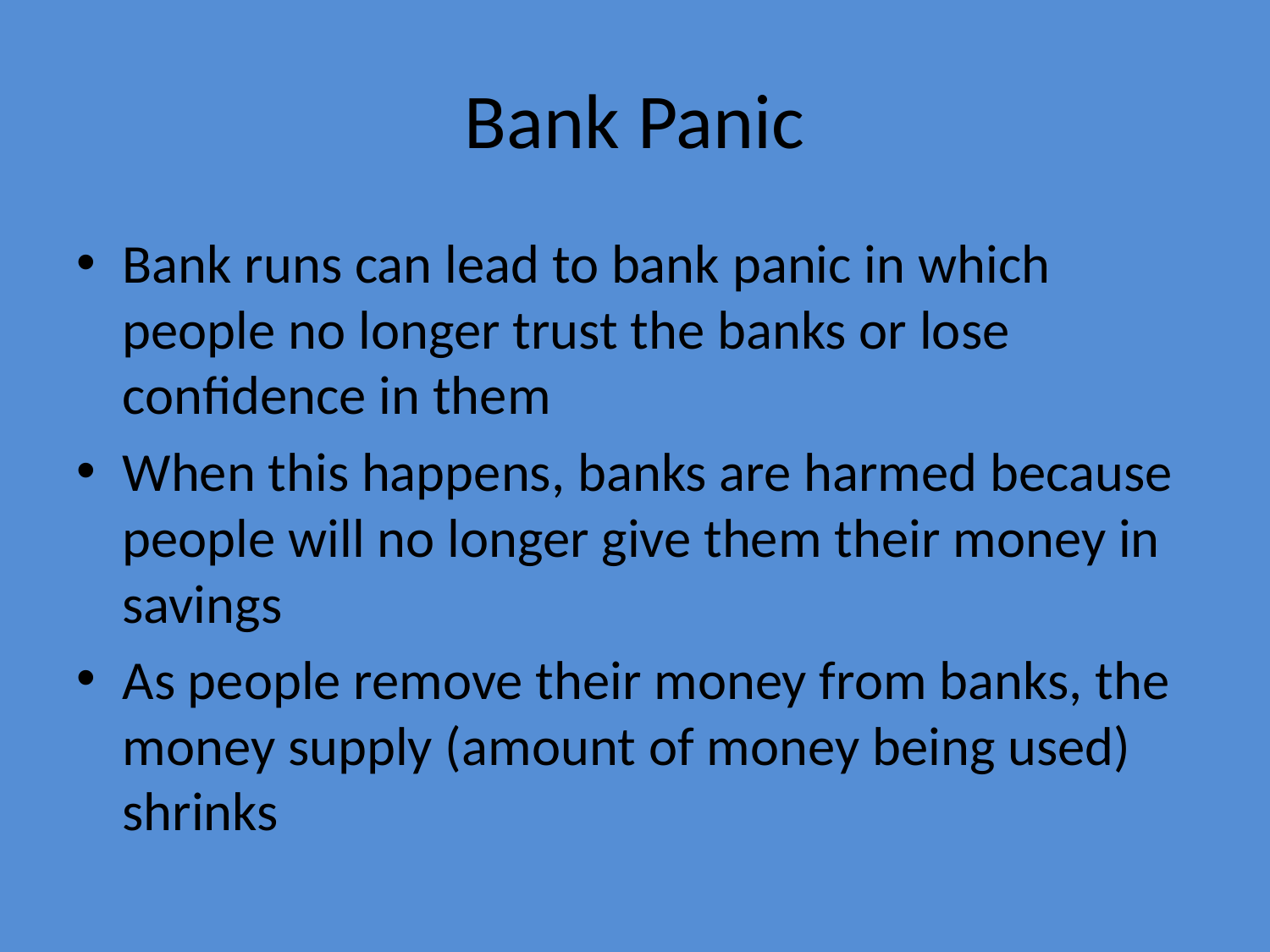

# Bank Panic
Bank runs can lead to bank panic in which people no longer trust the banks or lose confidence in them
When this happens, banks are harmed because people will no longer give them their money in savings
As people remove their money from banks, the money supply (amount of money being used) shrinks